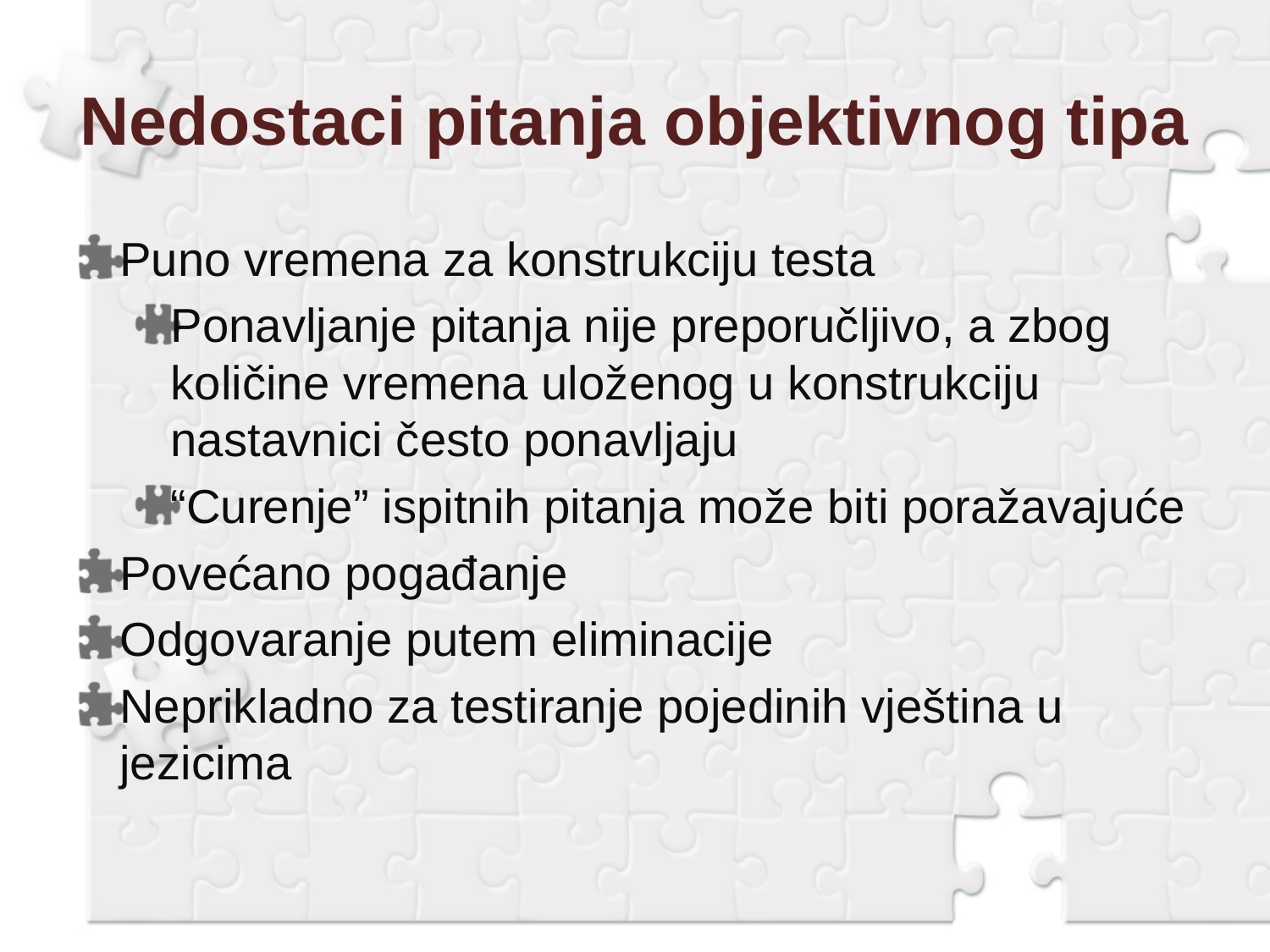

# Nedostaci pitanja objektivnog tipa
Puno vremena za konstrukciju testa
Ponavljanje pitanja nije preporučljivo, a zbog količine vremena uloženog u konstrukciju nastavnici često ponavljaju
“Curenje” ispitnih pitanja može biti poražavajuće
Povećano pogađanje
Odgovaranje putem eliminacije
Neprikladno za testiranje pojedinih vještina u jezicima